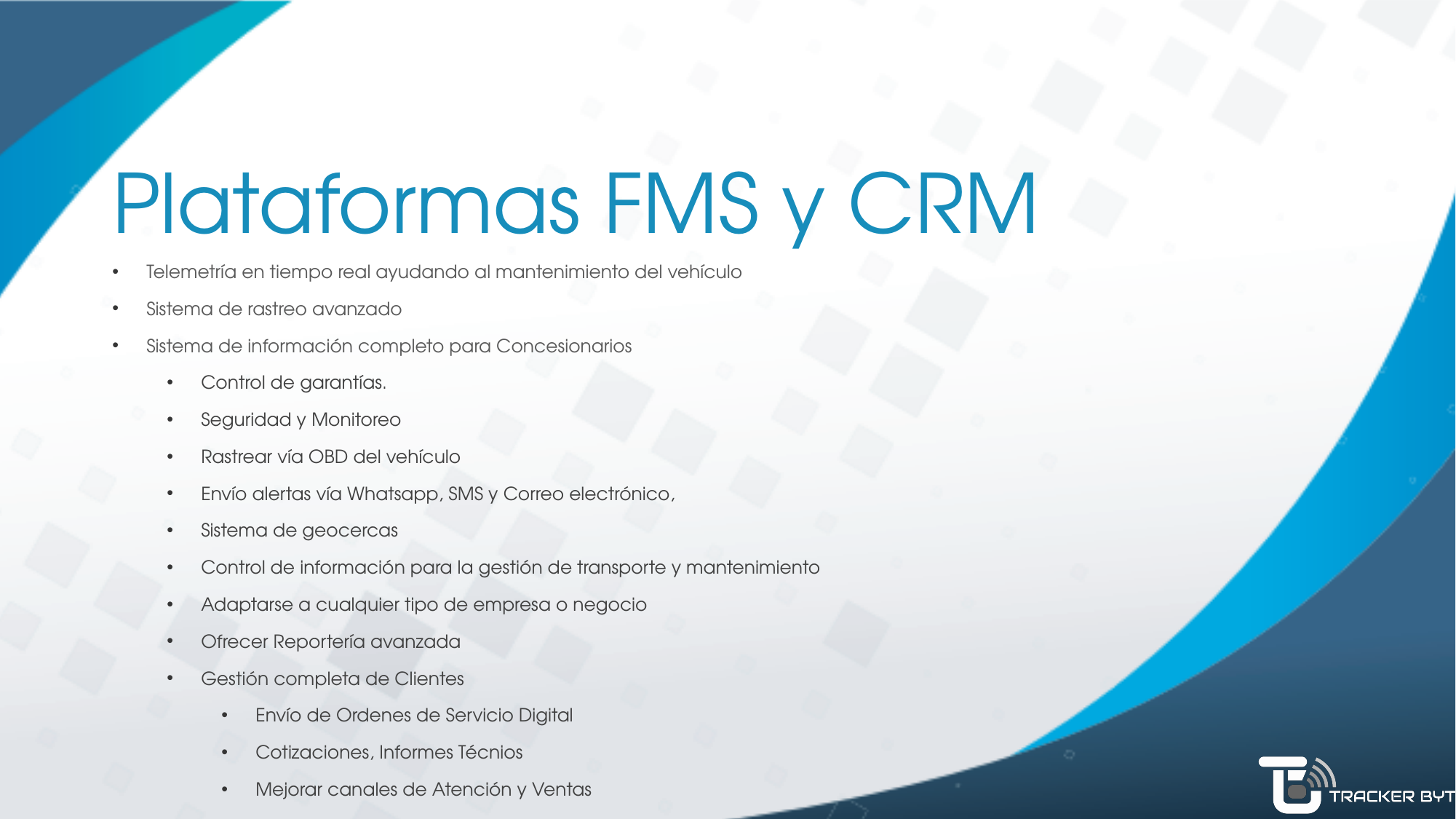

# Plataformas FMS y CRM
Telemetría en tiempo real ayudando al mantenimiento del vehículo
Sistema de rastreo avanzado
Sistema de información completo para Concesionarios
Control de garantías.
Seguridad y Monitoreo
Rastrear vía OBD del vehículo
Envío alertas vía Whatsapp, SMS y Correo electrónico,
Sistema de geocercas
Control de información para la gestión de transporte y mantenimiento
Adaptarse a cualquier tipo de empresa o negocio
Ofrecer Reportería avanzada
Gestión completa de Clientes
Envío de Ordenes de Servicio Digital
Cotizaciones, Informes Técnios
Mejorar canales de Atención y Ventas